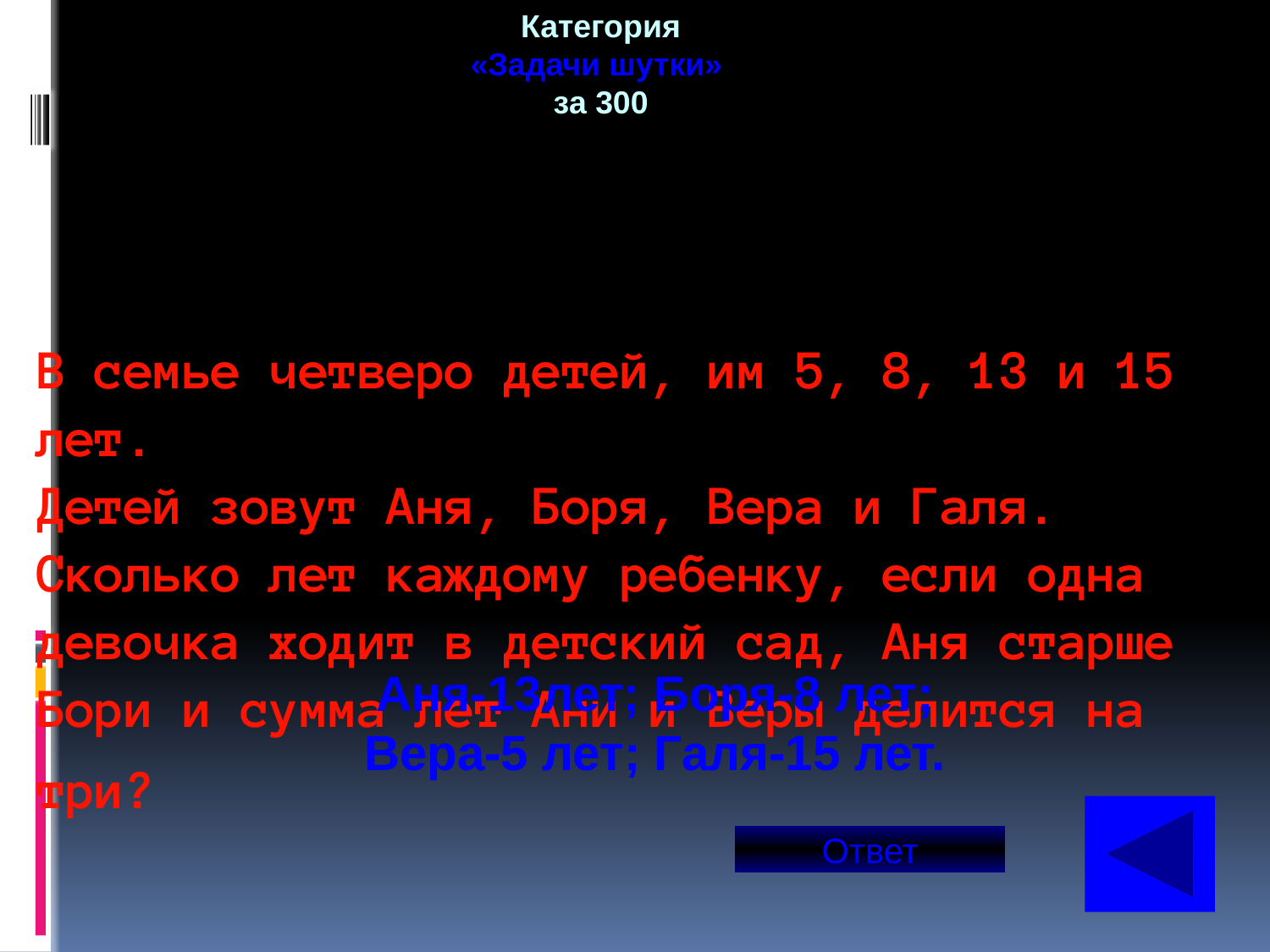

Категория
«Задачи шутки»
за 300
# В семье четверо детей, им 5, 8, 13 и 15 лет. Детей зовут Аня, Боря, Вера и Галя. Сколько лет каждому ребенку, если одна девочка ходит в детский сад, Аня старше Бори и сумма лет Ани и Веры делится на три?
Аня-13лет; Боря-8 лет; Вера-5 лет; Галя-15 лет.

Ответ